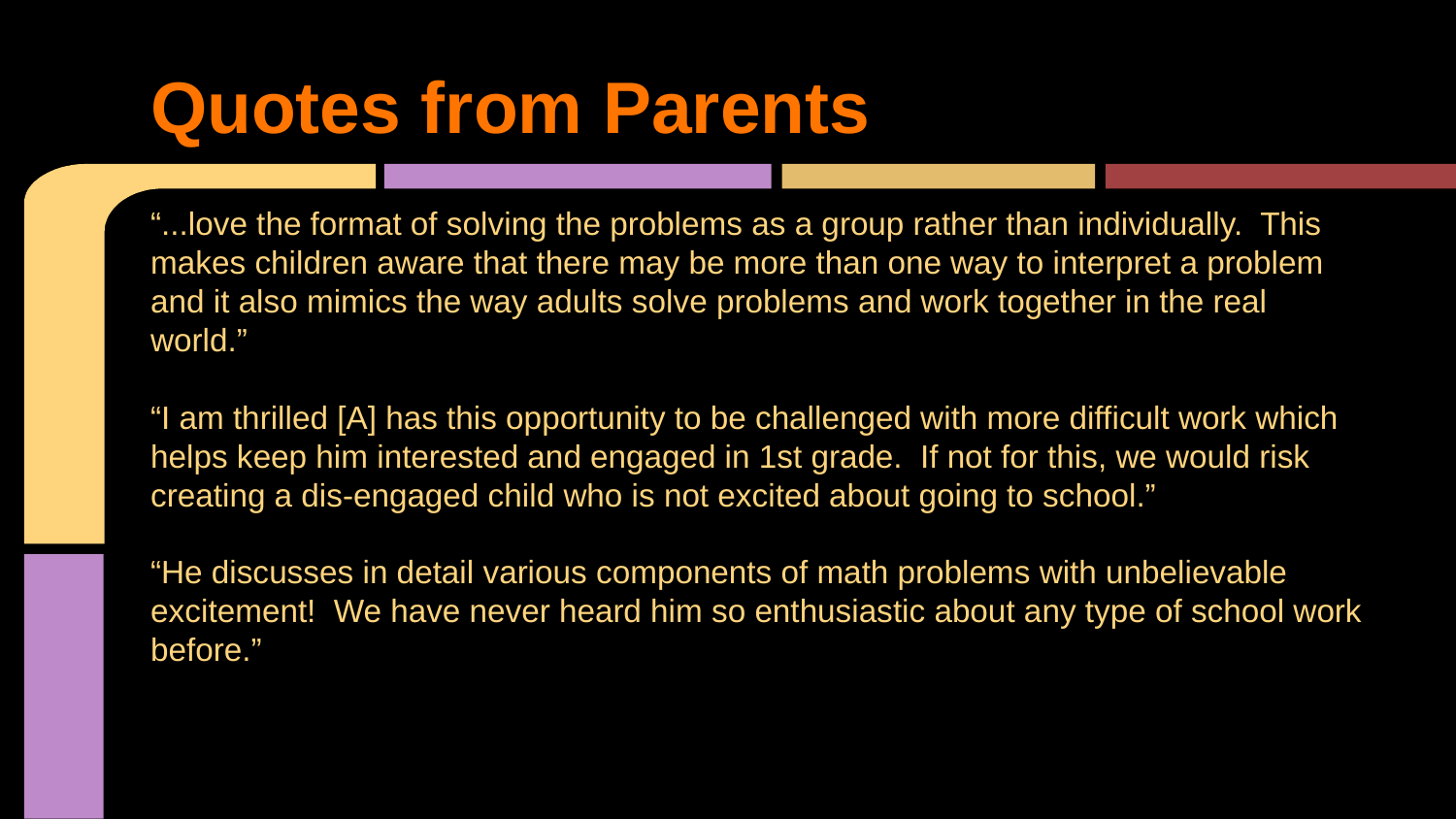

# Quotes from Parents
“...love the format of solving the problems as a group rather than individually.  This makes children aware that there may be more than one way to interpret a problem and it also mimics the way adults solve problems and work together in the real world.”

“I am thrilled [A] has this opportunity to be challenged with more difficult work which helps keep him interested and engaged in 1st grade.  If not for this, we would risk creating a dis-engaged child who is not excited about going to school.”

“He discusses in detail various components of math problems with unbelievable excitement!  We have never heard him so enthusiastic about any type of school work before.”